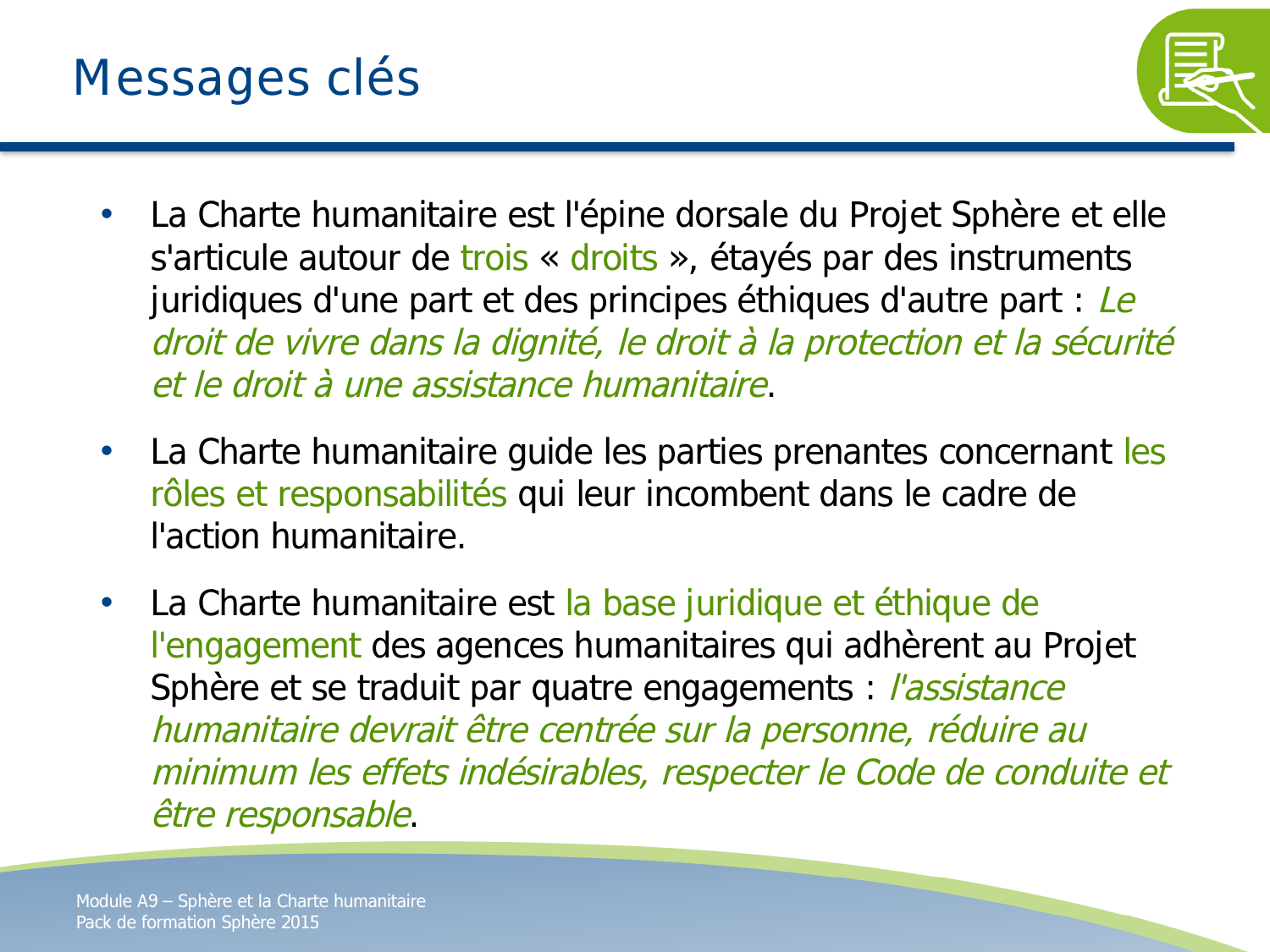

# Messages clés
La Charte humanitaire est l'épine dorsale du Projet Sphère et elle s'articule autour de trois « droits », étayés par des instruments juridiques d'une part et des principes éthiques d'autre part : Le droit de vivre dans la dignité, le droit à la protection et la sécurité et le droit à une assistance humanitaire.
La Charte humanitaire guide les parties prenantes concernant les rôles et responsabilités qui leur incombent dans le cadre de l'action humanitaire.
La Charte humanitaire est la base juridique et éthique de l'engagement des agences humanitaires qui adhèrent au Projet Sphère et se traduit par quatre engagements : l'assistance humanitaire devrait être centrée sur la personne, réduire au minimum les effets indésirables, respecter le Code de conduite et être responsable.
Module A9 – Sphère et la Charte humanitaire
Pack de formation Sphère 2015